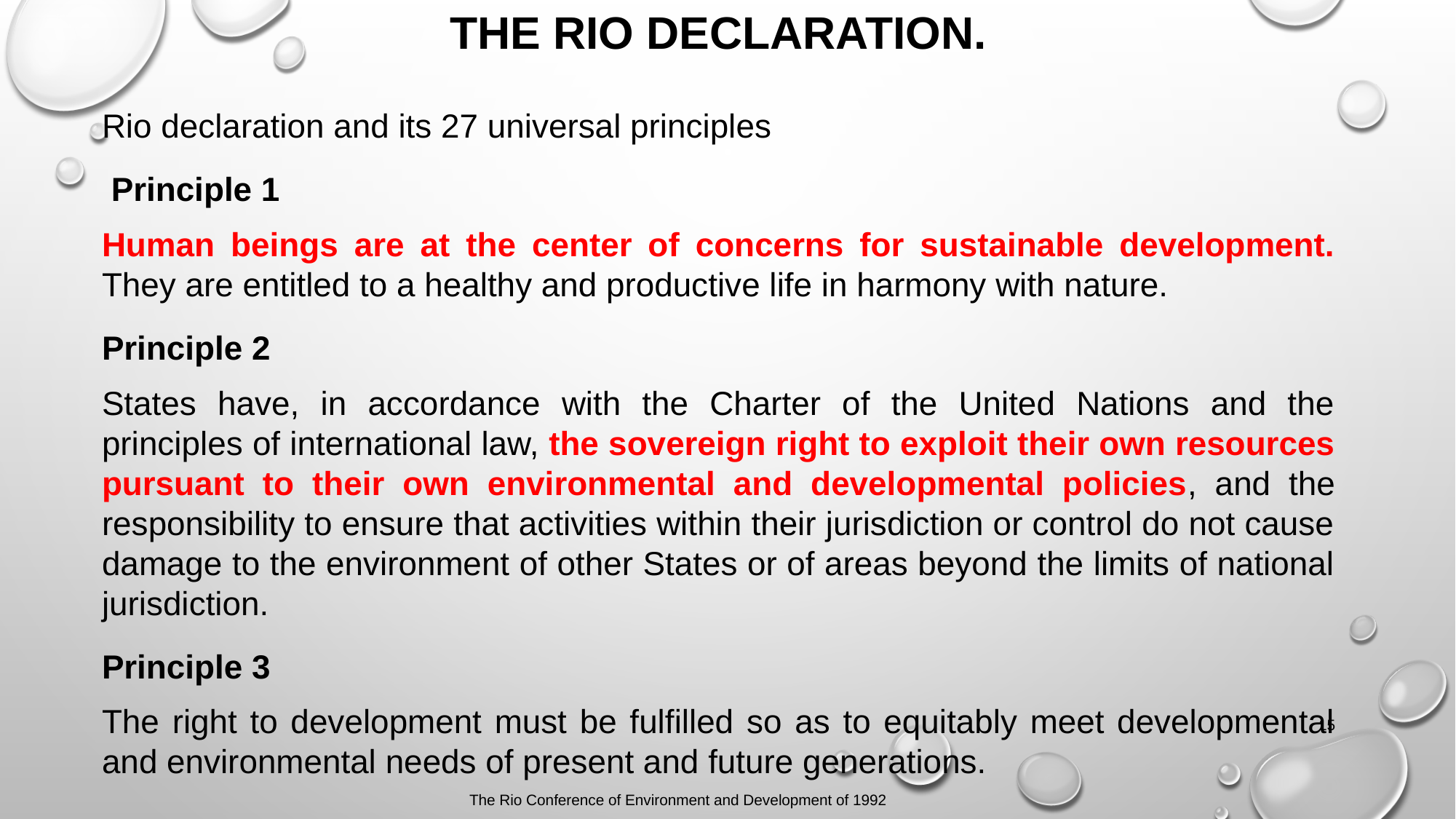

# The RIO DECLARATION.
Rio declaration and its 27 universal principles
 Principle 1
Human beings are at the center of concerns for sustainable development. They are entitled to a healthy and productive life in harmony with nature.
Principle 2
States have, in accordance with the Charter of the United Nations and the principles of international law, the sovereign right to exploit their own resources pursuant to their own environmental and developmental policies, and the responsibility to ensure that activities within their jurisdiction or control do not cause damage to the environment of other States or of areas beyond the limits of national jurisdiction.
Principle 3
The right to development must be fulfilled so as to equitably meet developmental and environmental needs of present and future generations.

15
The Rio Conference of Environment and Development of 1992